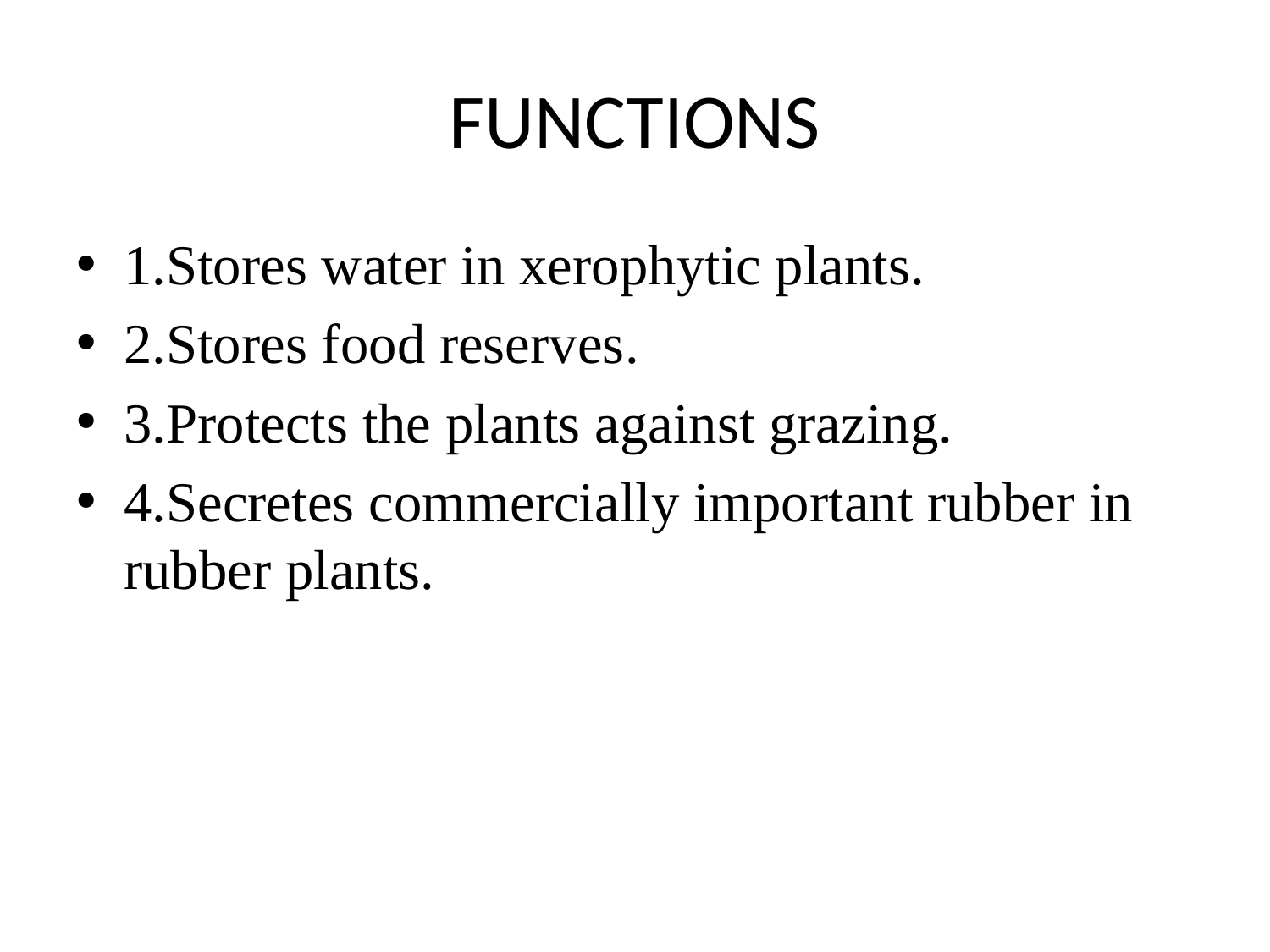

# FUNCTIONS
1.Stores water in xerophytic plants.
2.Stores food reserves.
3.Protects the plants against grazing.
4.Secretes commercially important rubber in rubber plants.